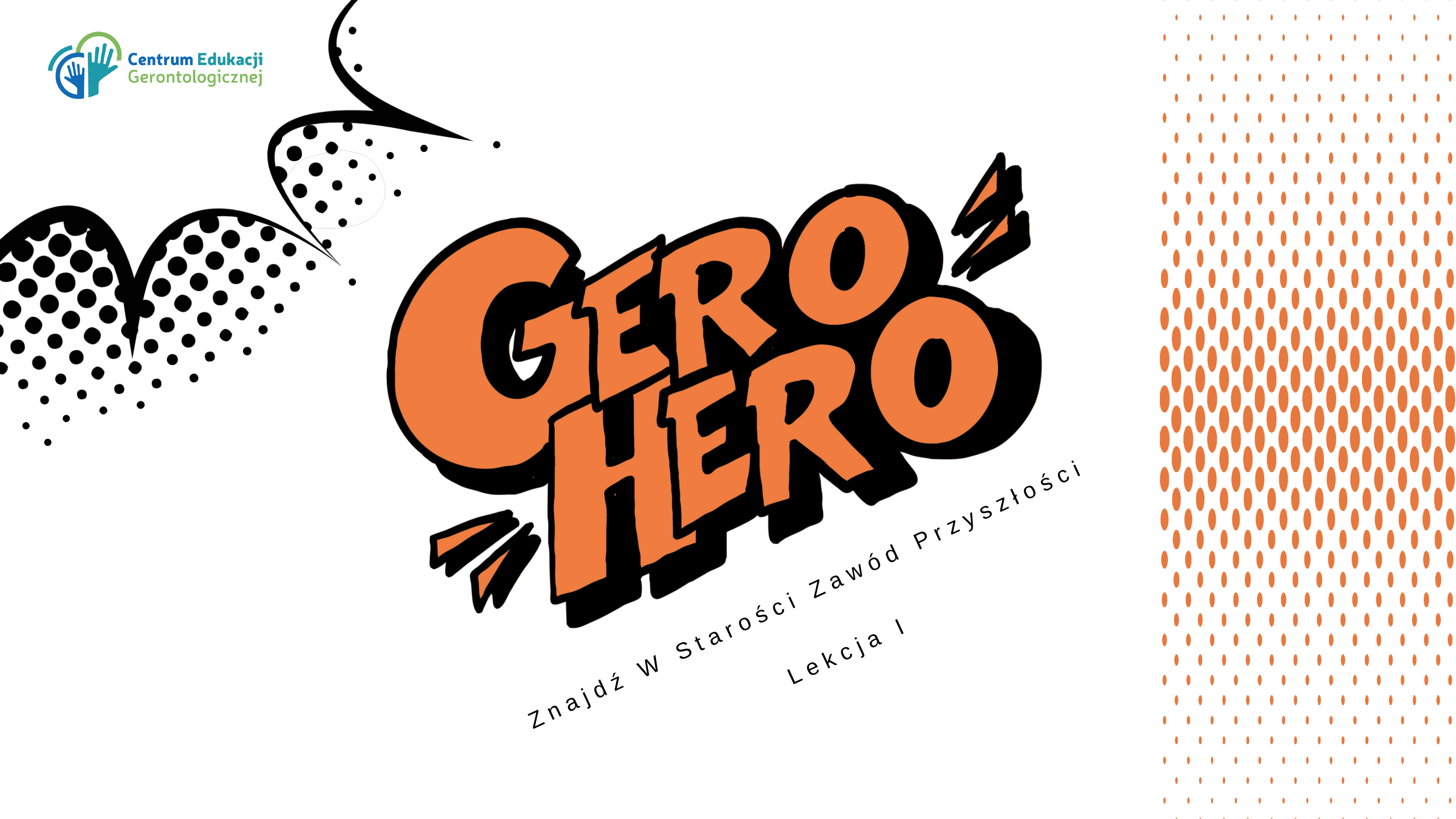

Gero Hero

Znajdź W Starości Zawód Przyszłości

Lekcja I